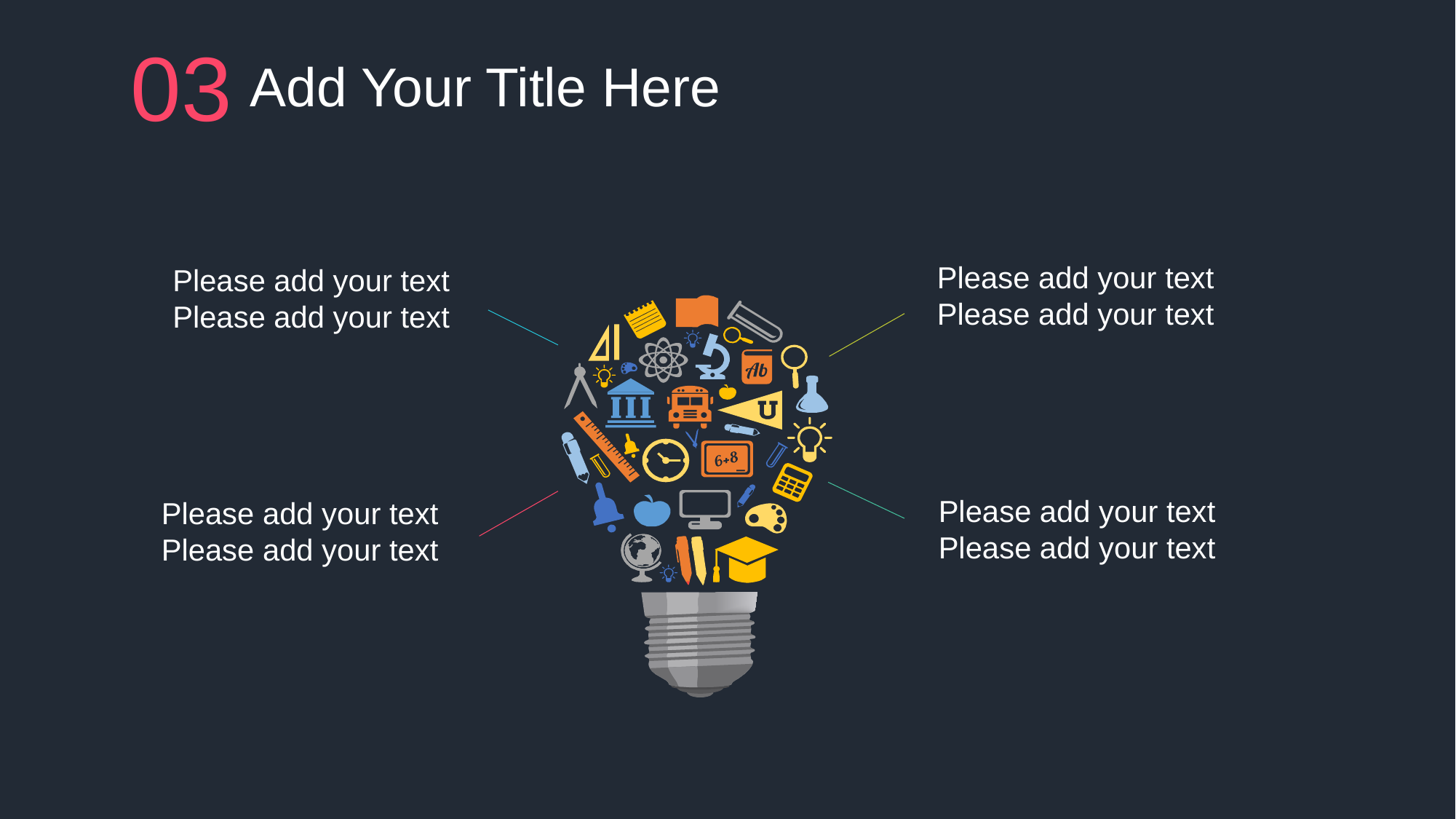

03
Add Your Title Here
Please add your text
Please add your text
Please add your text
Please add your text

Please add your text
Please add your text
Please add your text
Please add your text